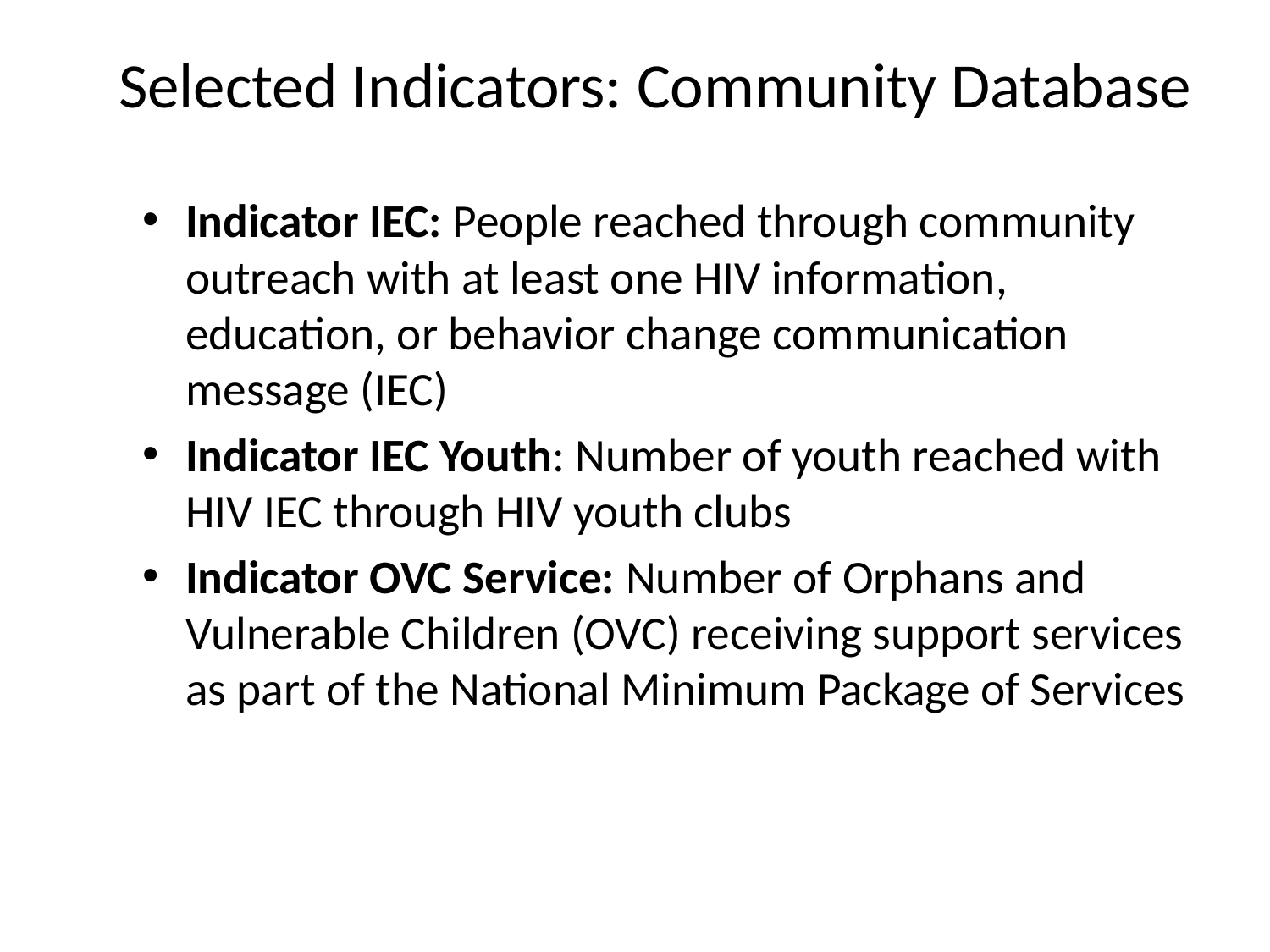

# Selected Indicators: Community Database
Indicator IEC: People reached through community outreach with at least one HIV information, education, or behavior change communication message (IEC)
Indicator IEC Youth: Number of youth reached with HIV IEC through HIV youth clubs
Indicator OVC Service: Number of Orphans and Vulnerable Children (OVC) receiving support services as part of the National Minimum Package of Services